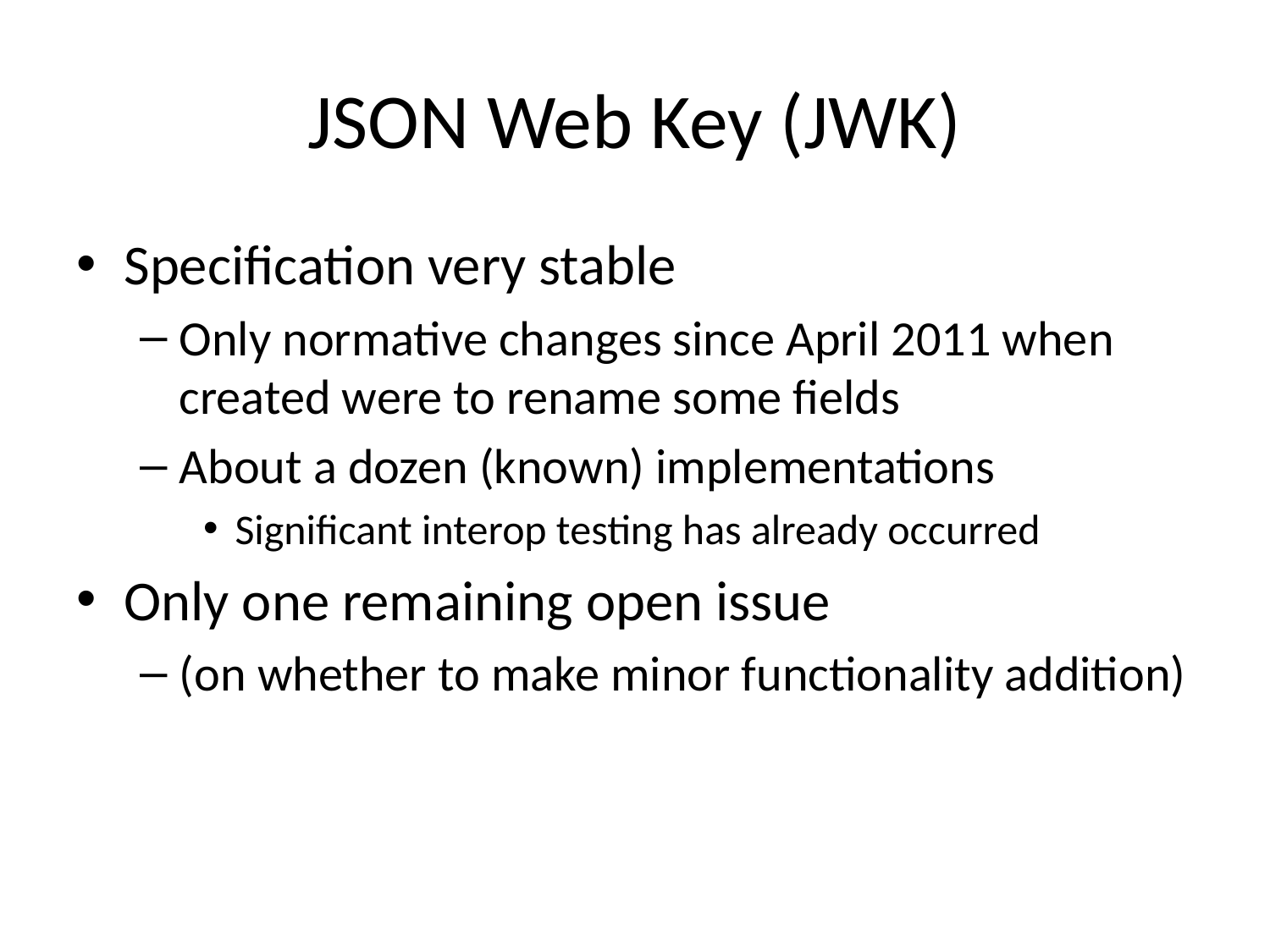

# JSON Web Key (JWK)
Specification very stable
Only normative changes since April 2011 when created were to rename some fields
About a dozen (known) implementations
Significant interop testing has already occurred
Only one remaining open issue
(on whether to make minor functionality addition)